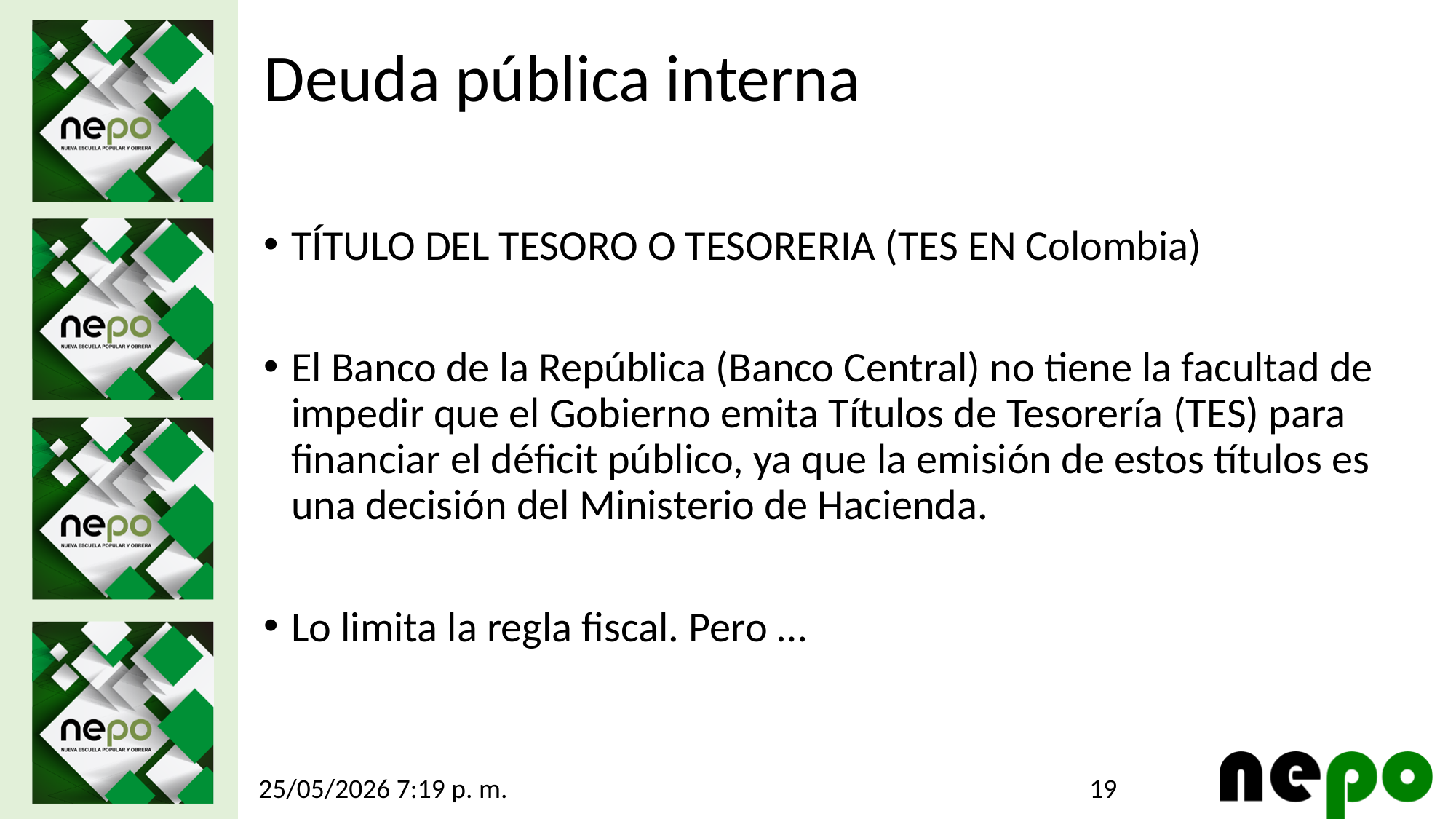

# Deuda pública interna
TÍTULO DEL TESORO O TESORERIA (TES EN Colombia)

El Banco de la República (Banco Central) no tiene la facultad de impedir que el Gobierno emita Títulos de Tesorería (TES) para financiar el déficit público, ya que la emisión de estos títulos es una decisión del Ministerio de Hacienda.

Lo limita la regla fiscal. Pero …

19
25/05/2026 7:19 p. m.